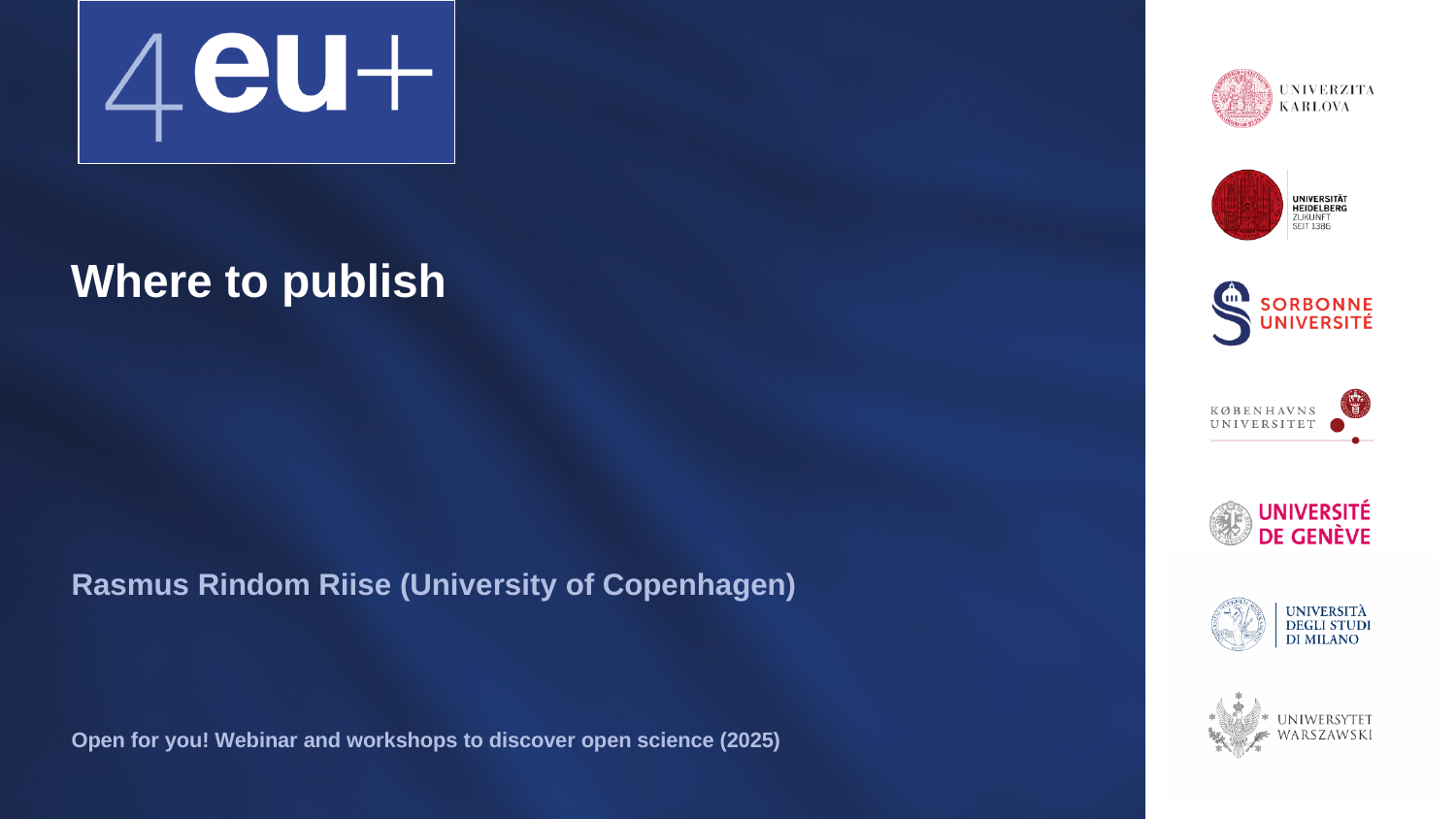

# Where to publish

Rasmus Rindom Riise (University of Copenhagen)
Open for you! Webinar and workshops to discover open science (2025)